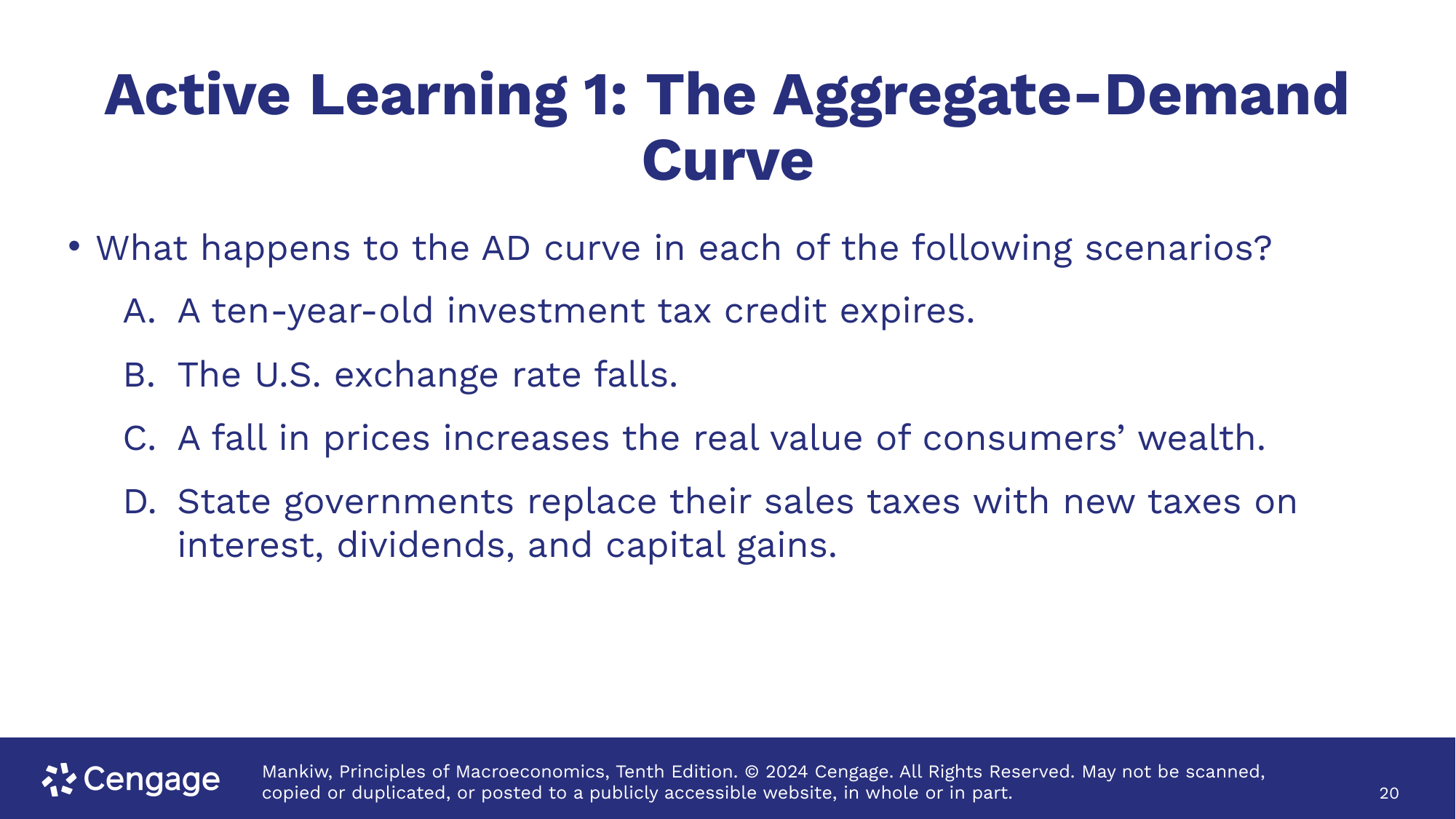

# Active Learning 1: The Aggregate-Demand Curve
What happens to the AD curve in each of the following scenarios?
A ten-year-old investment tax credit expires.
The U.S. exchange rate falls.
A fall in prices increases the real value of consumers’ wealth.
State governments replace their sales taxes with new taxes on interest, dividends, and capital gains.